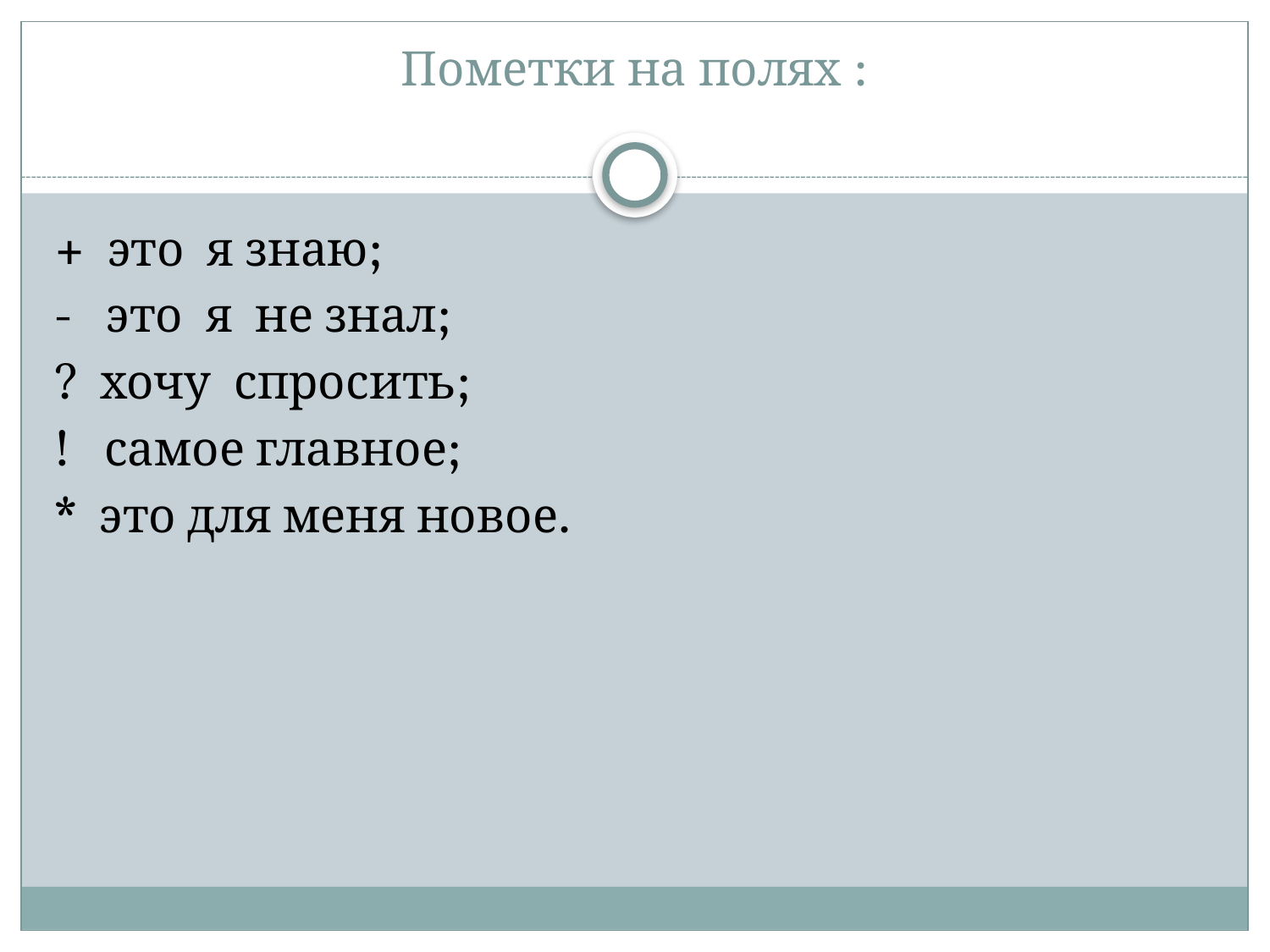

# Пометки на полях :
+  это  я знаю;
-   это  я  не знал;
?  хочу  спросить;
!   самое главное;
*  это для меня новое.